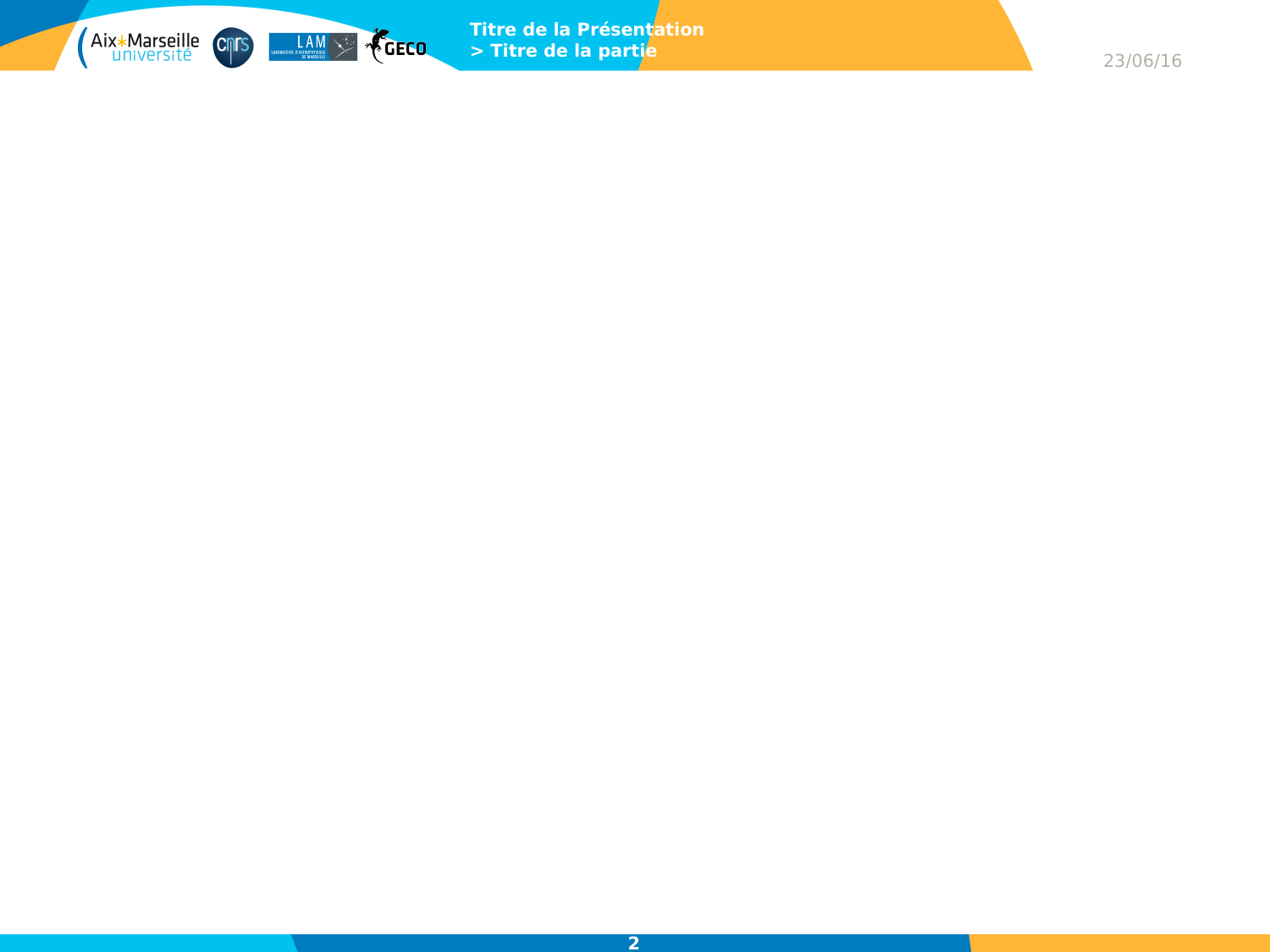

Titre de la Présentation
> Titre de la partie
23/06/16

2